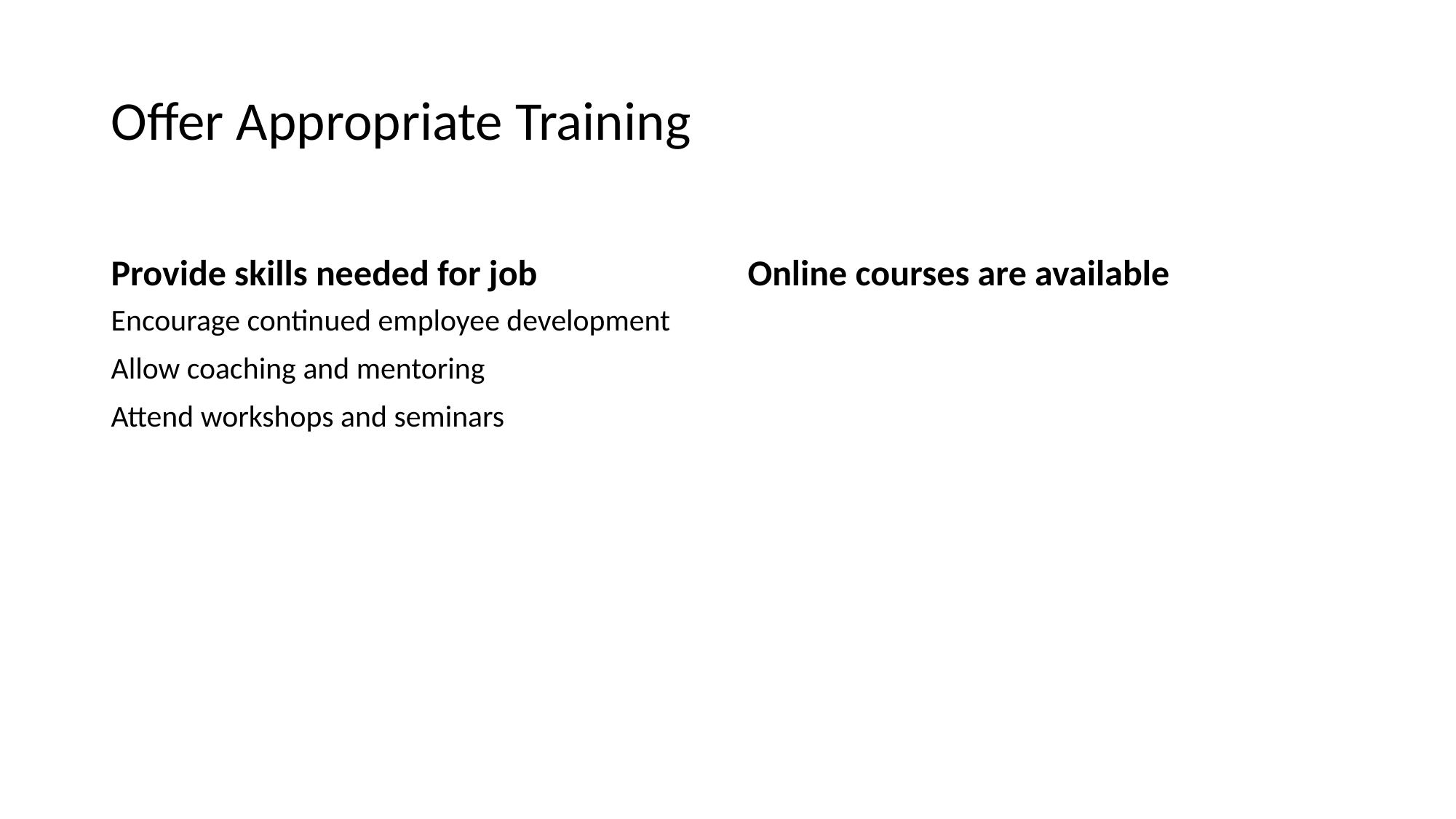

# Offer Appropriate Training
Provide skills needed for job
Online courses are available
Encourage continued employee development
Allow coaching and mentoring
Attend workshops and seminars